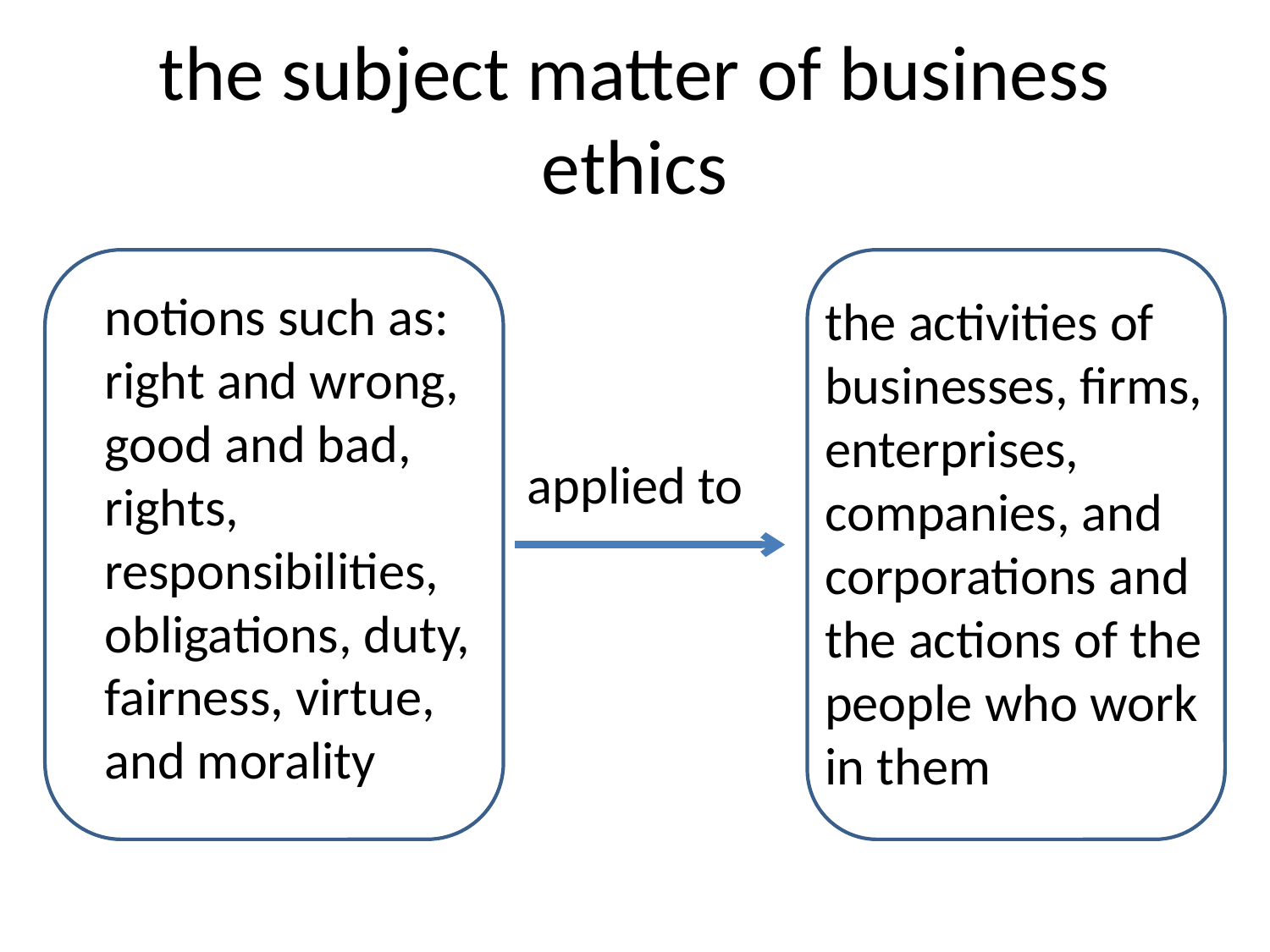

# the subject matter of business ethics

notions such as: right and wrong, good and bad, rights, responsibilities, obligations, duty, fairness, virtue, and morality
the activities of businesses, firms, enterprises, companies, and corporations and the actions of the people who work in them
applied to